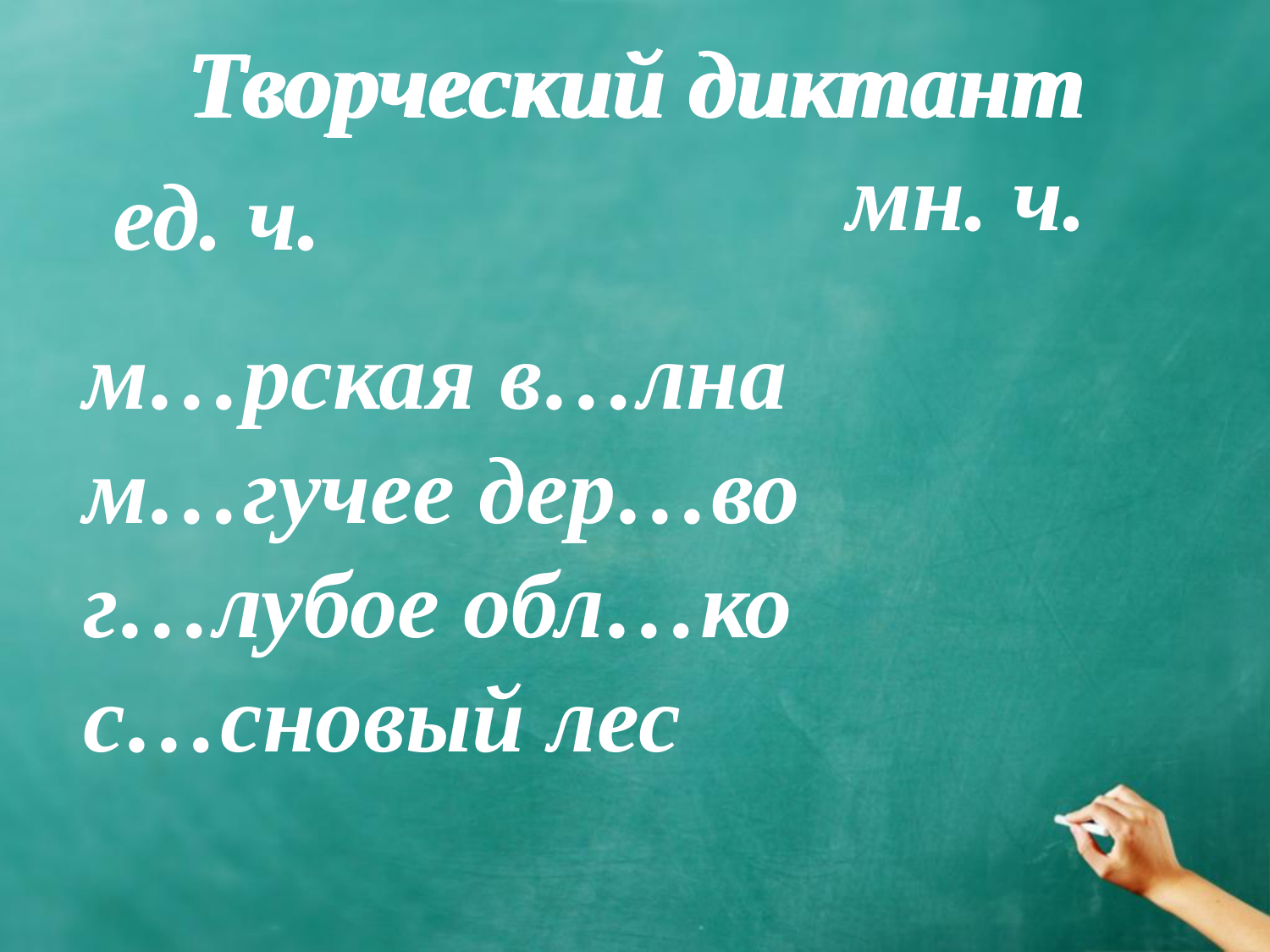

Творческий диктант
# Творческий диктант
мн. ч.
ед. ч.
м…рская в…лна
м…гучее дер…во
г…лубое обл…ко
с…сновый лес